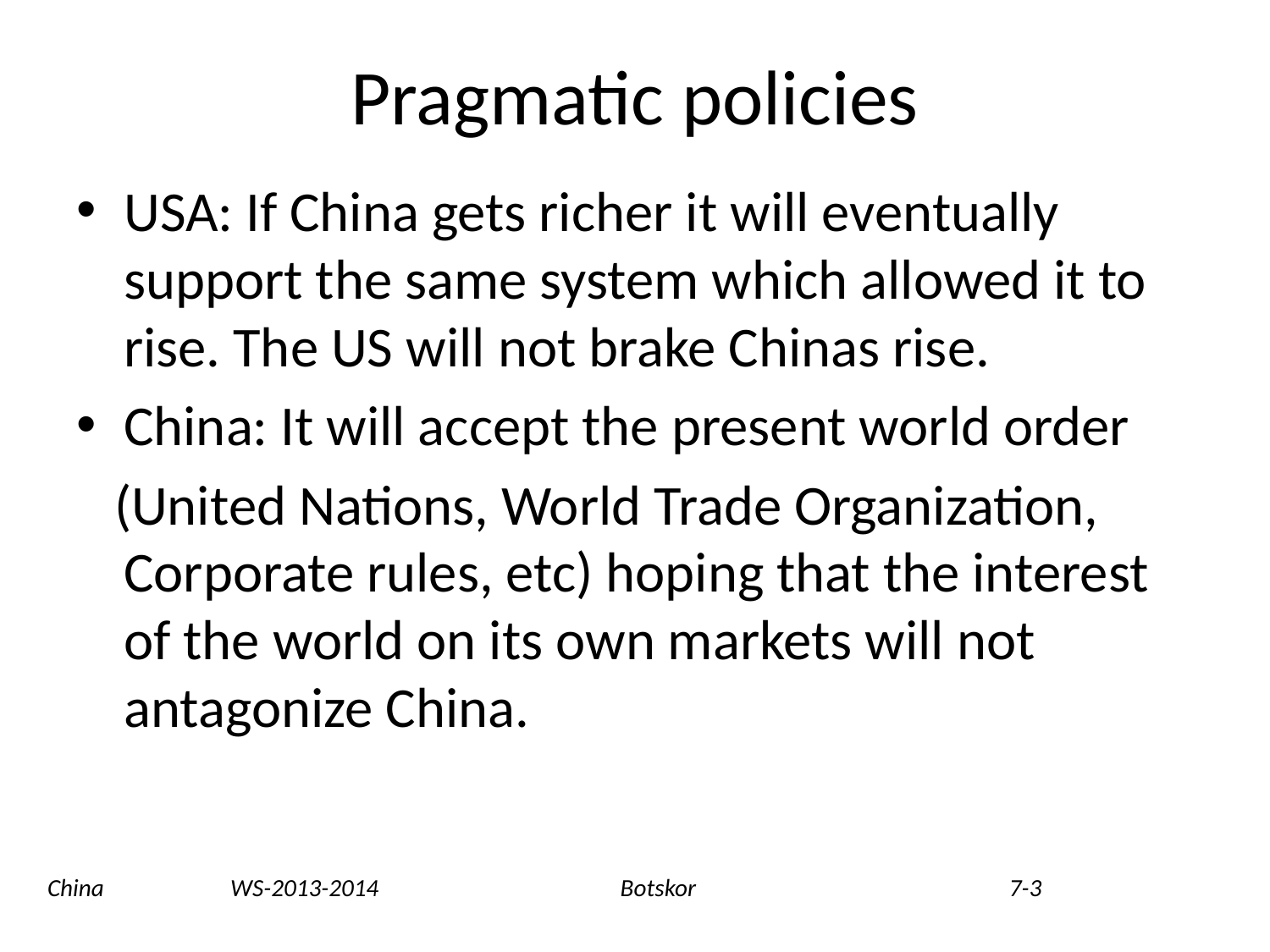

# Pragmatic policies
USA: If China gets richer it will eventually support the same system which allowed it to rise. The US will not brake Chinas rise.
China: It will accept the present world order
   (United Nations, World Trade Organization, Corporate rules, etc) hoping that the interest of the world on its own markets will not antagonize China.
China                       WS-2013-2014                                            Botskor                                                         7-3